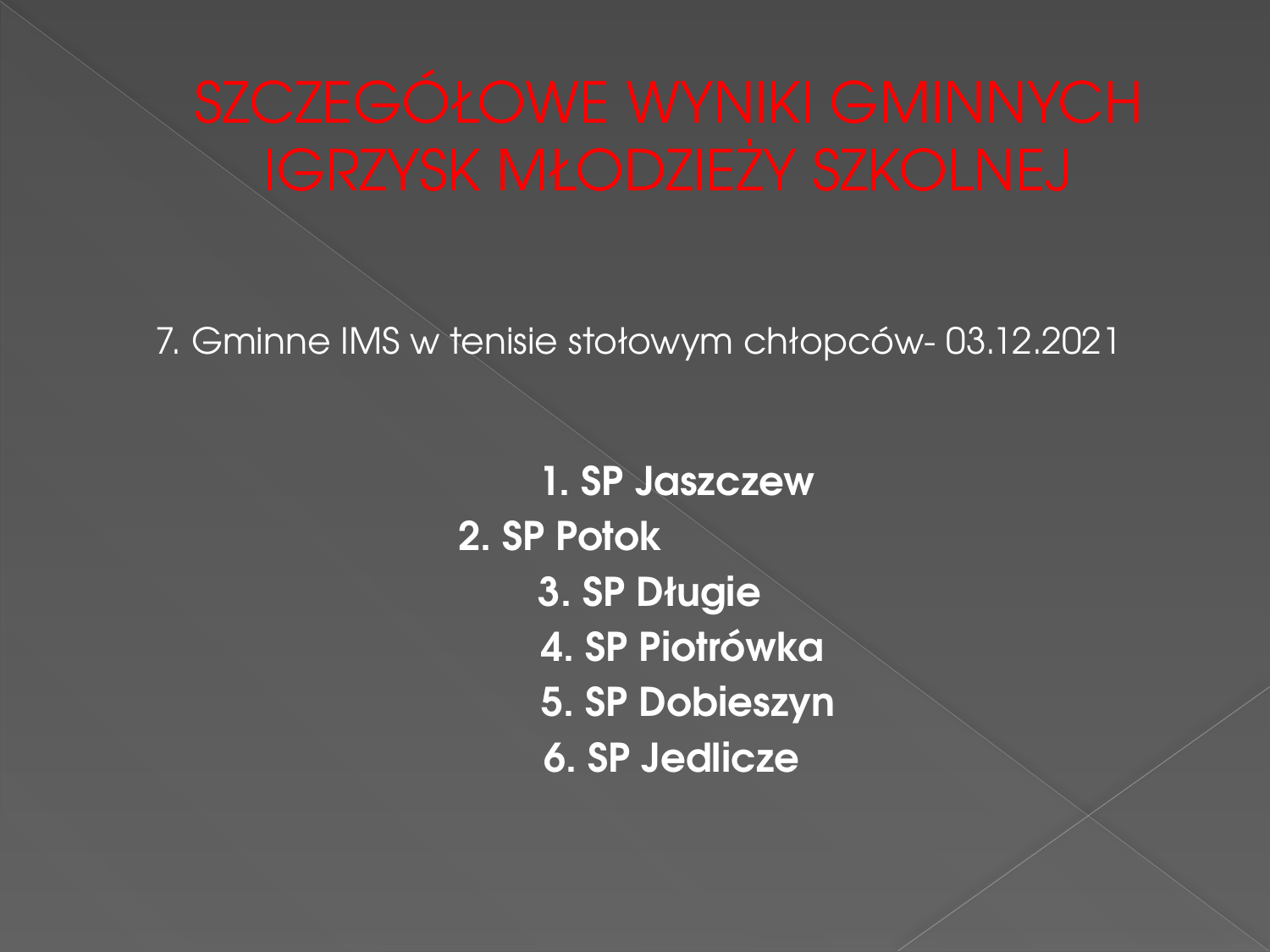

# SZCZEGÓŁOWE WYNIKI GMINNYCH IGRZYSK MŁODZIEŻY SZKOLNEJ

7. Gminne IMS w tenisie stołowym chłopców- 03.12.2021

       1. SP Jaszczew
                                  2. SP Potok
  3. SP Długie
        4. SP Piotrówka
         5. SP Dobieszyn
      6. SP Jedlicze